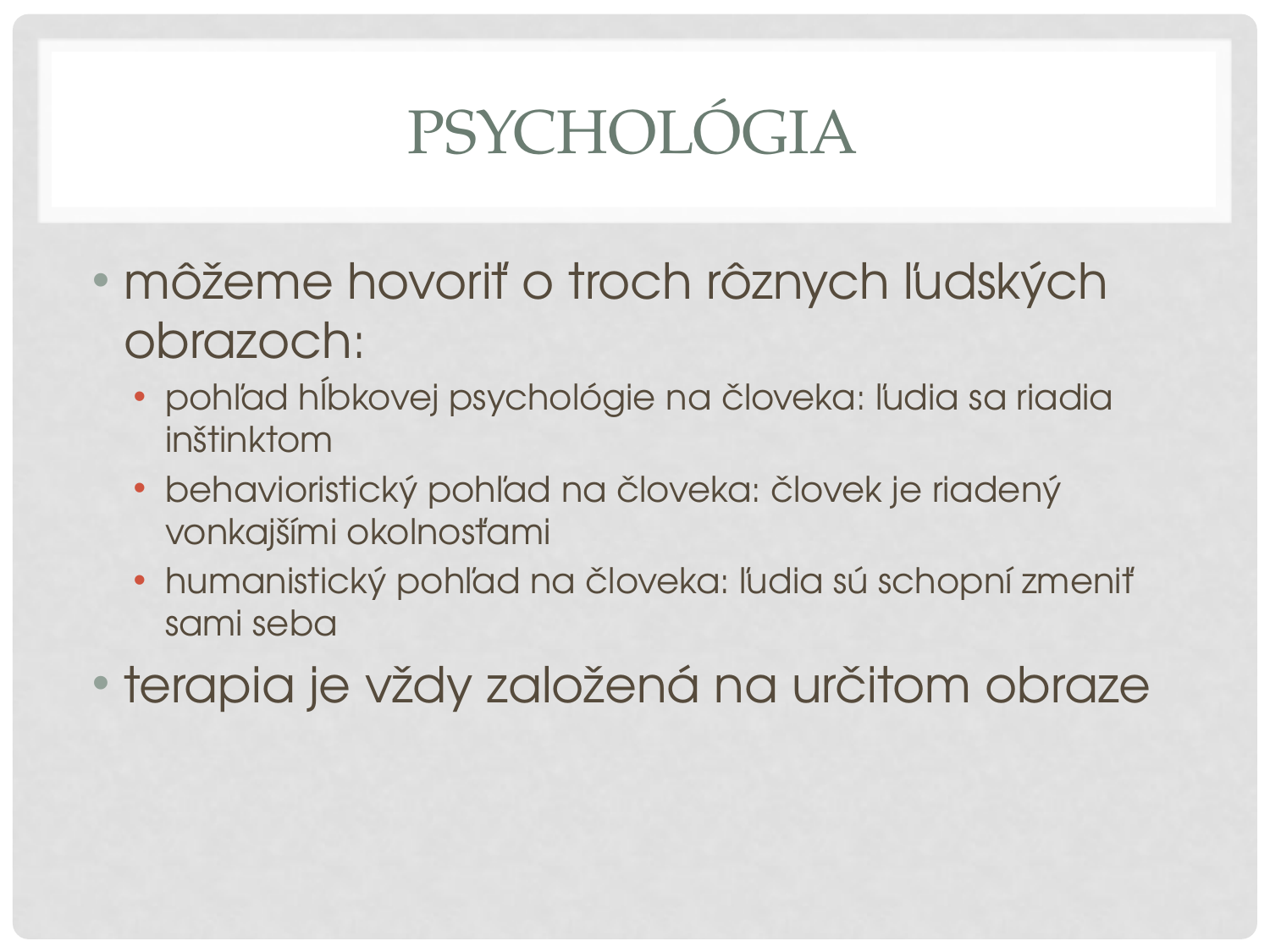

# Psychológia
môžeme hovoriť o troch rôznych ľudských obrazoch:
pohľad hĺbkovej psychológie na človeka: ľudia sa riadia inštinktom
behavioristický pohľad na človeka: človek je riadený vonkajšími okolnosťami
humanistický pohľad na človeka: ľudia sú schopní zmeniť sami seba
terapia je vždy založená na určitom obraze